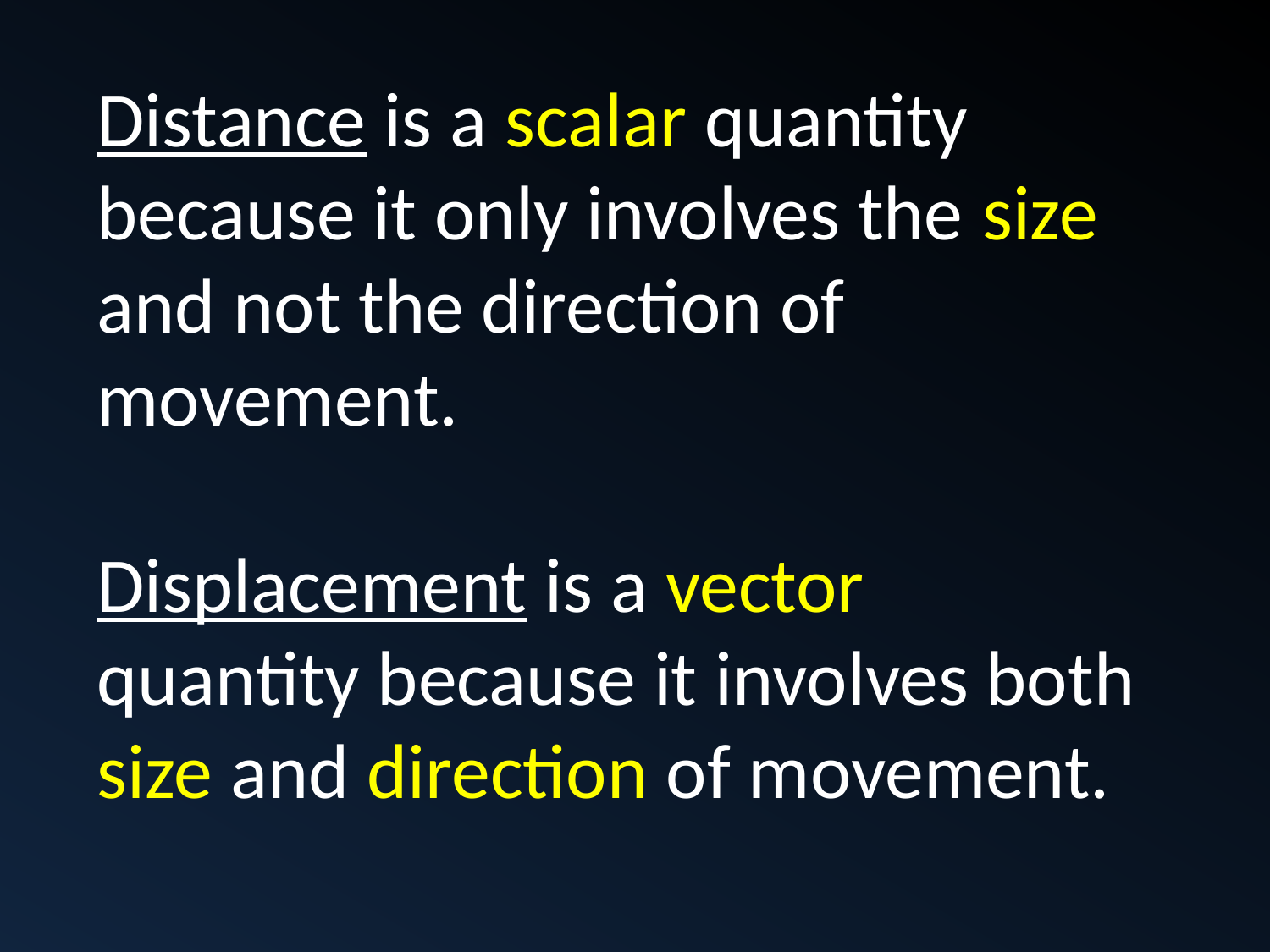

Distance is a scalar quantity because it only involves the size and not the direction of movement.

Displacement is a vector quantity because it involves both size and direction of movement.